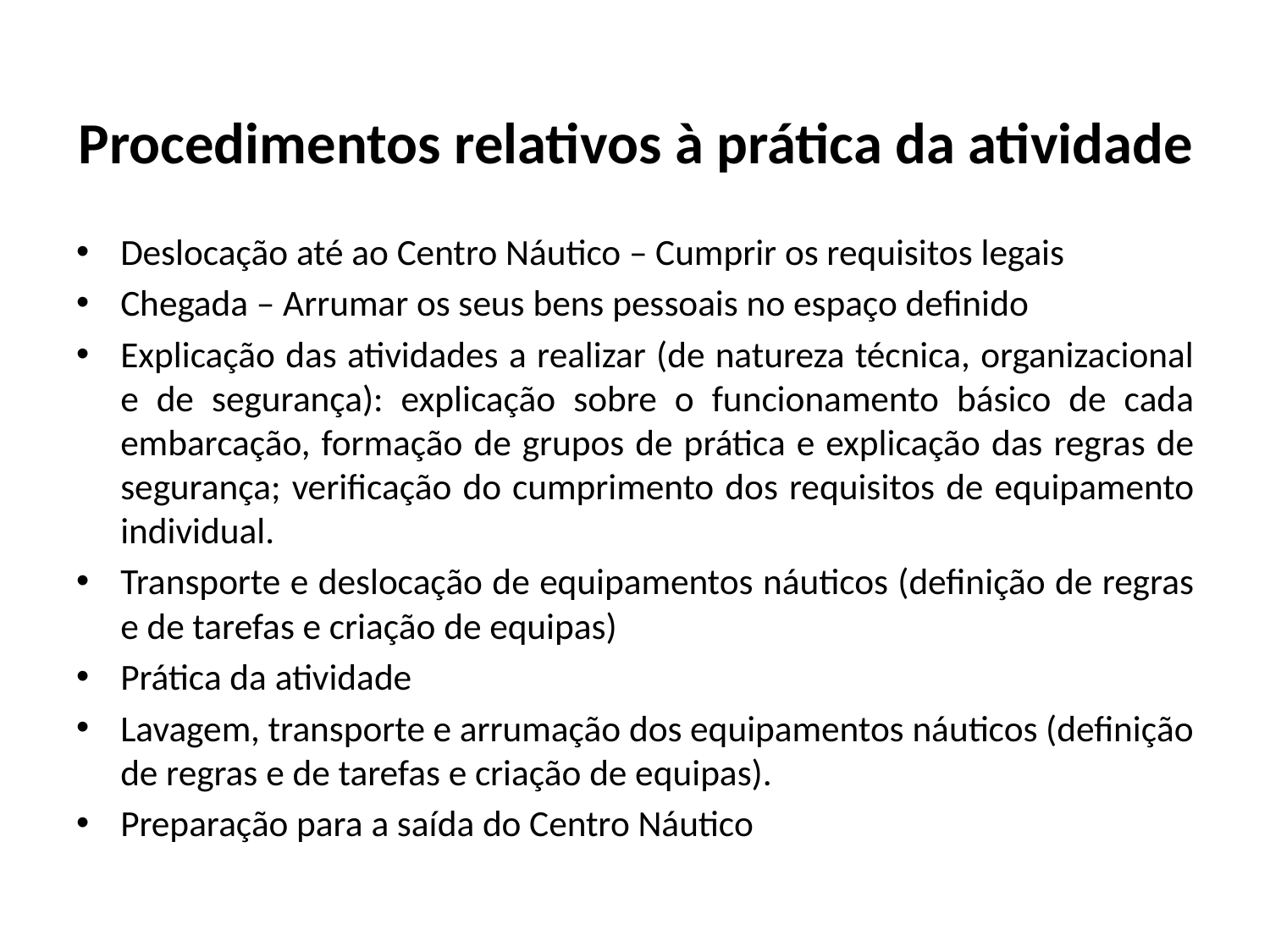

# Procedimentos relativos à prática da atividade
Deslocação até ao Centro Náutico – Cumprir os requisitos legais
Chegada – Arrumar os seus bens pessoais no espaço definido
Explicação das atividades a realizar (de natureza técnica, organizacional e de segurança): explicação sobre o funcionamento básico de cada embarcação, formação de grupos de prática e explicação das regras de segurança; verificação do cumprimento dos requisitos de equipamento individual.
Transporte e deslocação de equipamentos náuticos (definição de regras e de tarefas e criação de equipas)
Prática da atividade
Lavagem, transporte e arrumação dos equipamentos náuticos (definição de regras e de tarefas e criação de equipas).
Preparação para a saída do Centro Náutico